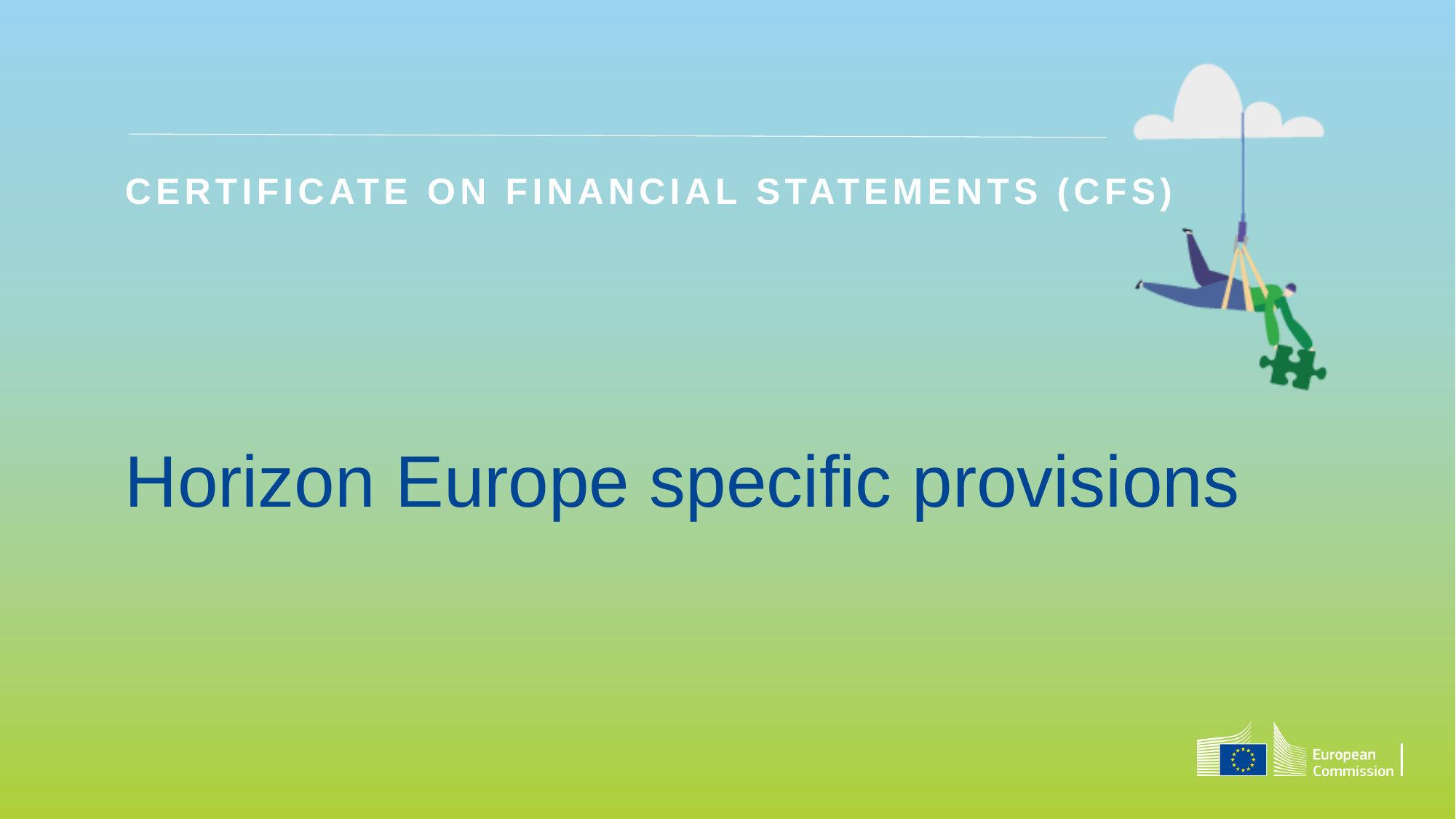

Certificate on financial statements (CFS)
# Horizon Europe specific provisions